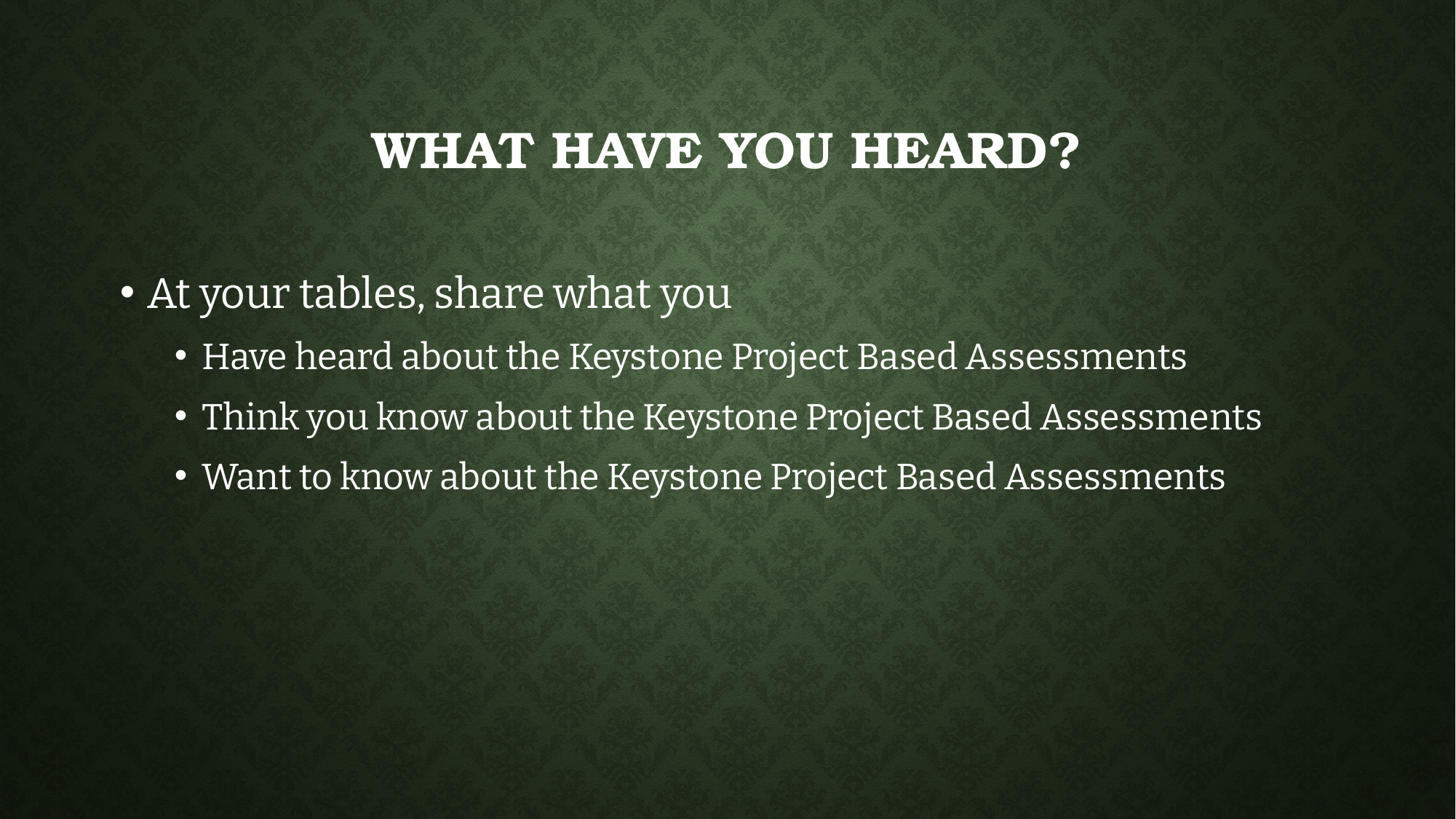

# What Have You Heard?
At your tables, share what you
Have heard about the Keystone Project Based Assessments
Think you know about the Keystone Project Based Assessments
Want to know about the Keystone Project Based Assessments